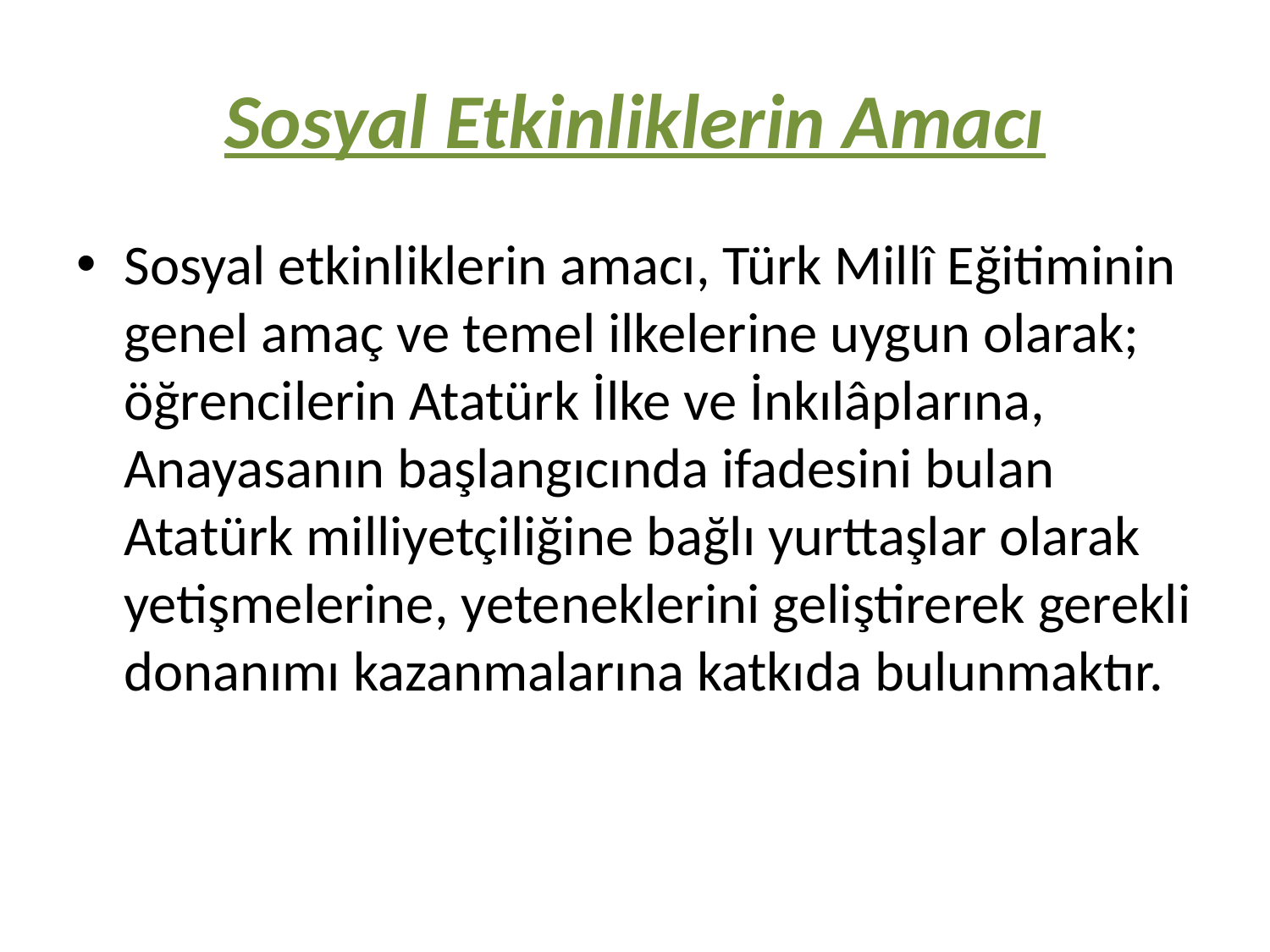

# Sosyal Etkinliklerin Amacı
Sosyal etkinliklerin amacı, Türk Millî Eğitiminin genel amaç ve temel ilkelerine uygun olarak; öğrencilerin Atatürk İlke ve İnkılâplarına, Anayasanın başlangıcında ifadesini bulan Atatürk milliyetçiliğine bağlı yurttaşlar olarak yetişmelerine, yeteneklerini geliştirerek gerekli donanımı kazanmalarına katkıda bulunmaktır.